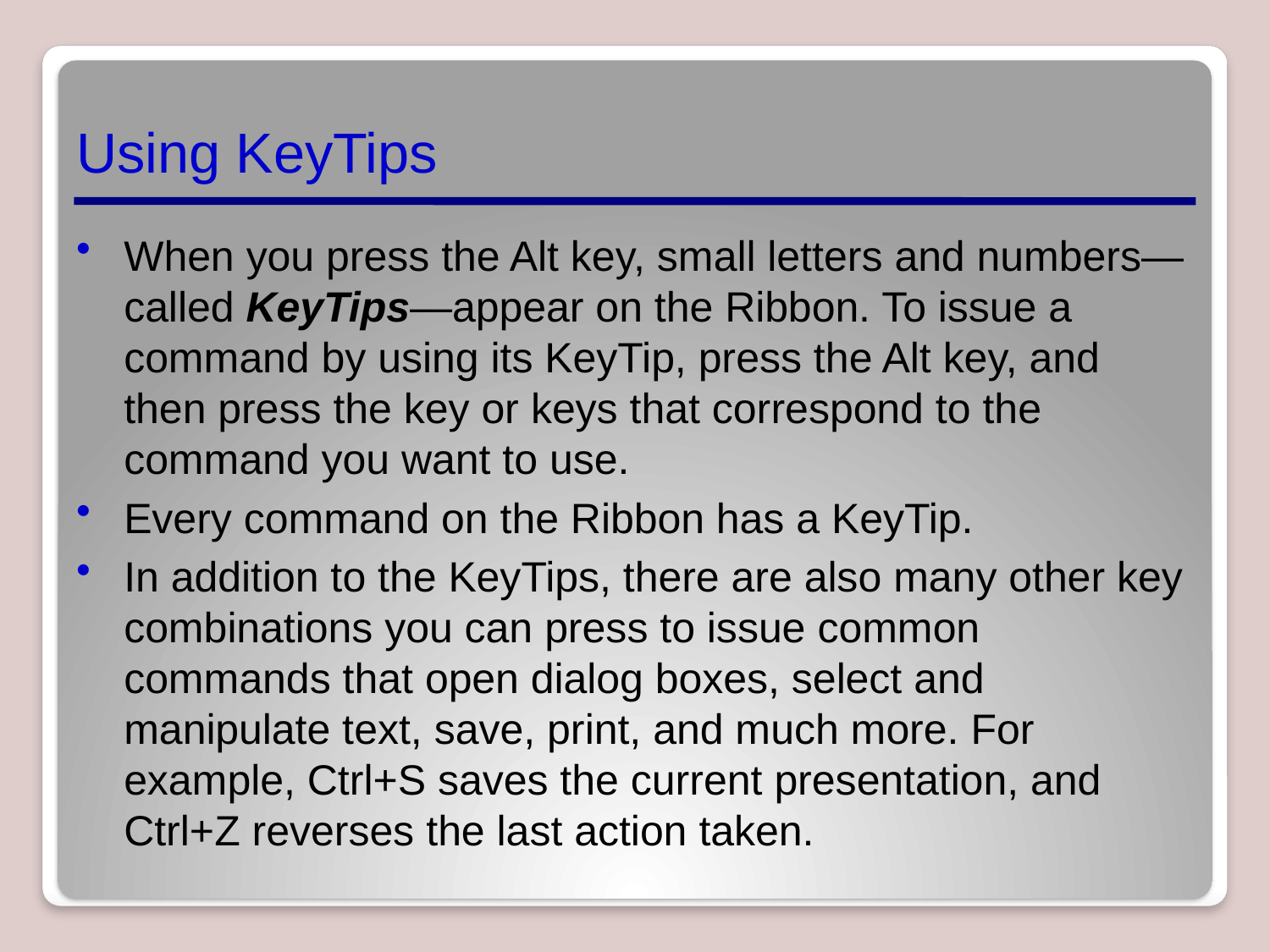

# Using KeyTips
When you press the Alt key, small letters and numbers—called KeyTips—appear on the Ribbon. To issue a command by using its KeyTip, press the Alt key, and then press the key or keys that correspond to the command you want to use.
Every command on the Ribbon has a KeyTip.
In addition to the KeyTips, there are also many other key combinations you can press to issue common commands that open dialog boxes, select and manipulate text, save, print, and much more. For example, Ctrl+S saves the current presentation, and Ctrl+Z reverses the last action taken.